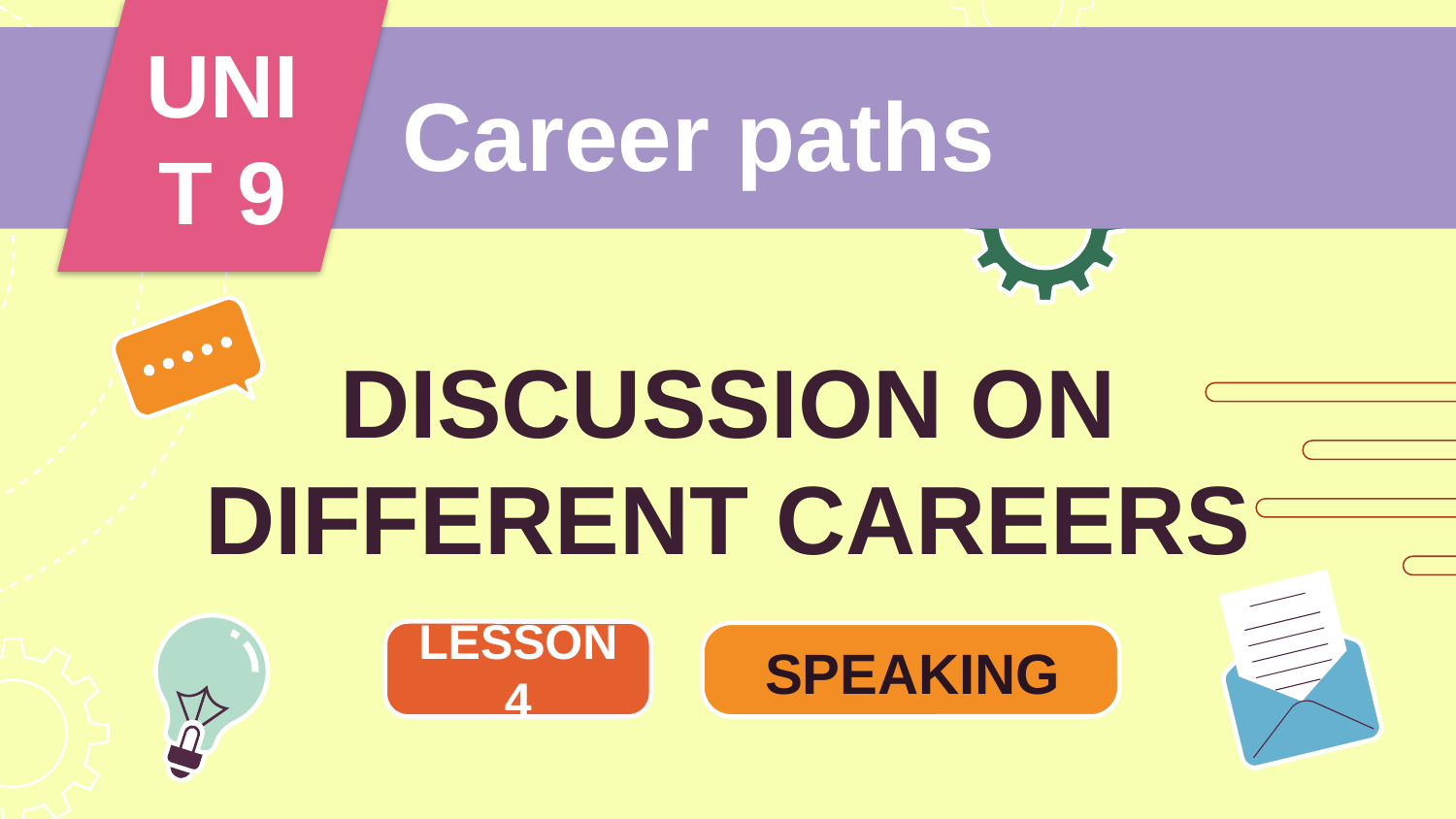

UNIT 9

Career paths

# DISCUSSION ON DIFFERENT CAREERS

LESSON 4

SPEAKING